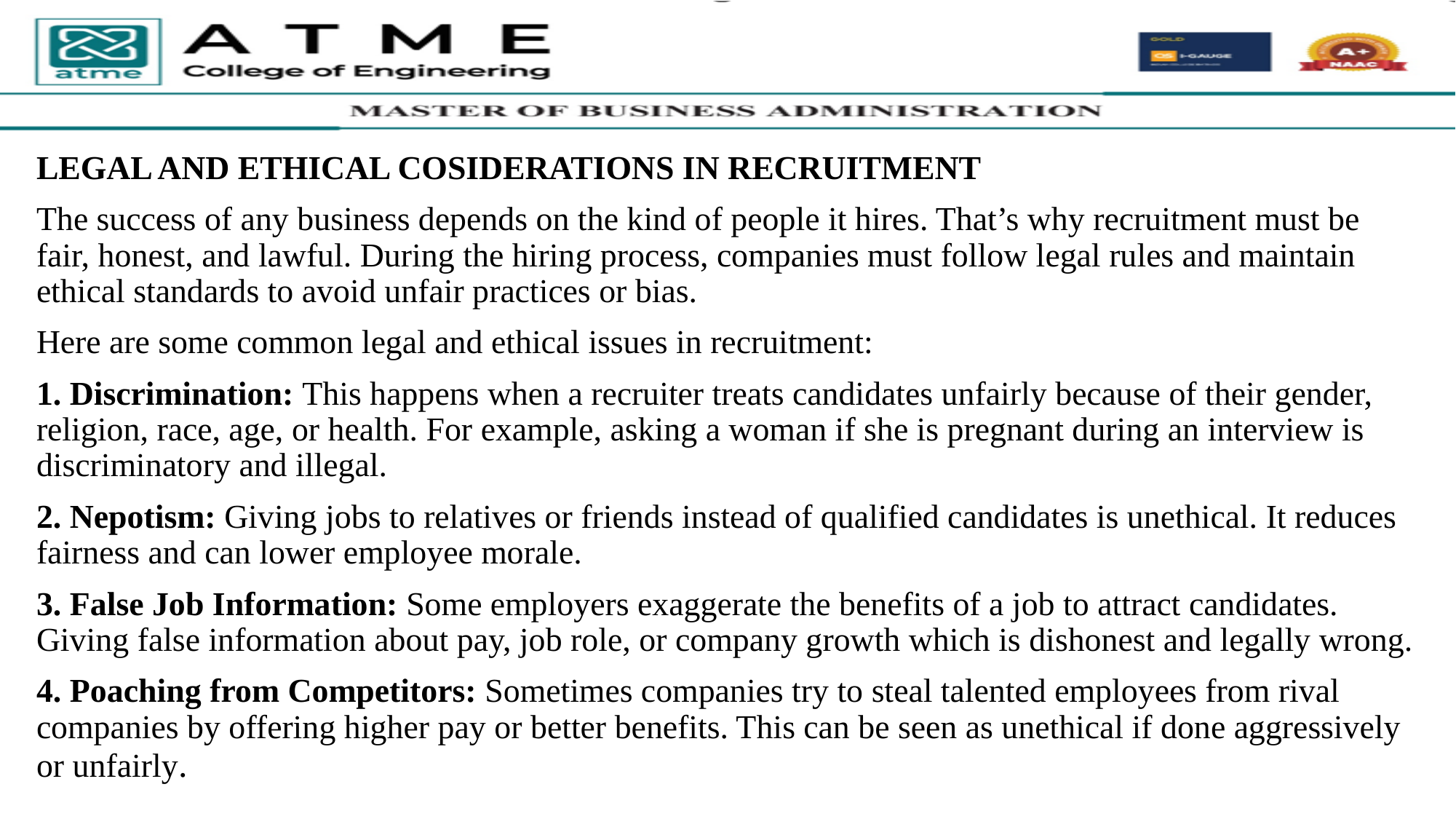

LEGAL AND ETHICAL COSIDERATIONS IN RECRUITMENT
The success of any business depends on the kind of people it hires. That’s why recruitment must be fair, honest, and lawful. During the hiring process, companies must follow legal rules and maintain ethical standards to avoid unfair practices or bias.
Here are some common legal and ethical issues in recruitment:
1. Discrimination: This happens when a recruiter treats candidates unfairly because of their gender, religion, race, age, or health. For example, asking a woman if she is pregnant during an interview is discriminatory and illegal.
2. Nepotism: Giving jobs to relatives or friends instead of qualified candidates is unethical. It reduces fairness and can lower employee morale.
3. False Job Information: Some employers exaggerate the benefits of a job to attract candidates. Giving false information about pay, job role, or company growth which is dishonest and legally wrong.
4. Poaching from Competitors: Sometimes companies try to steal talented employees from rival companies by offering higher pay or better benefits. This can be seen as unethical if done aggressively or unfairly.